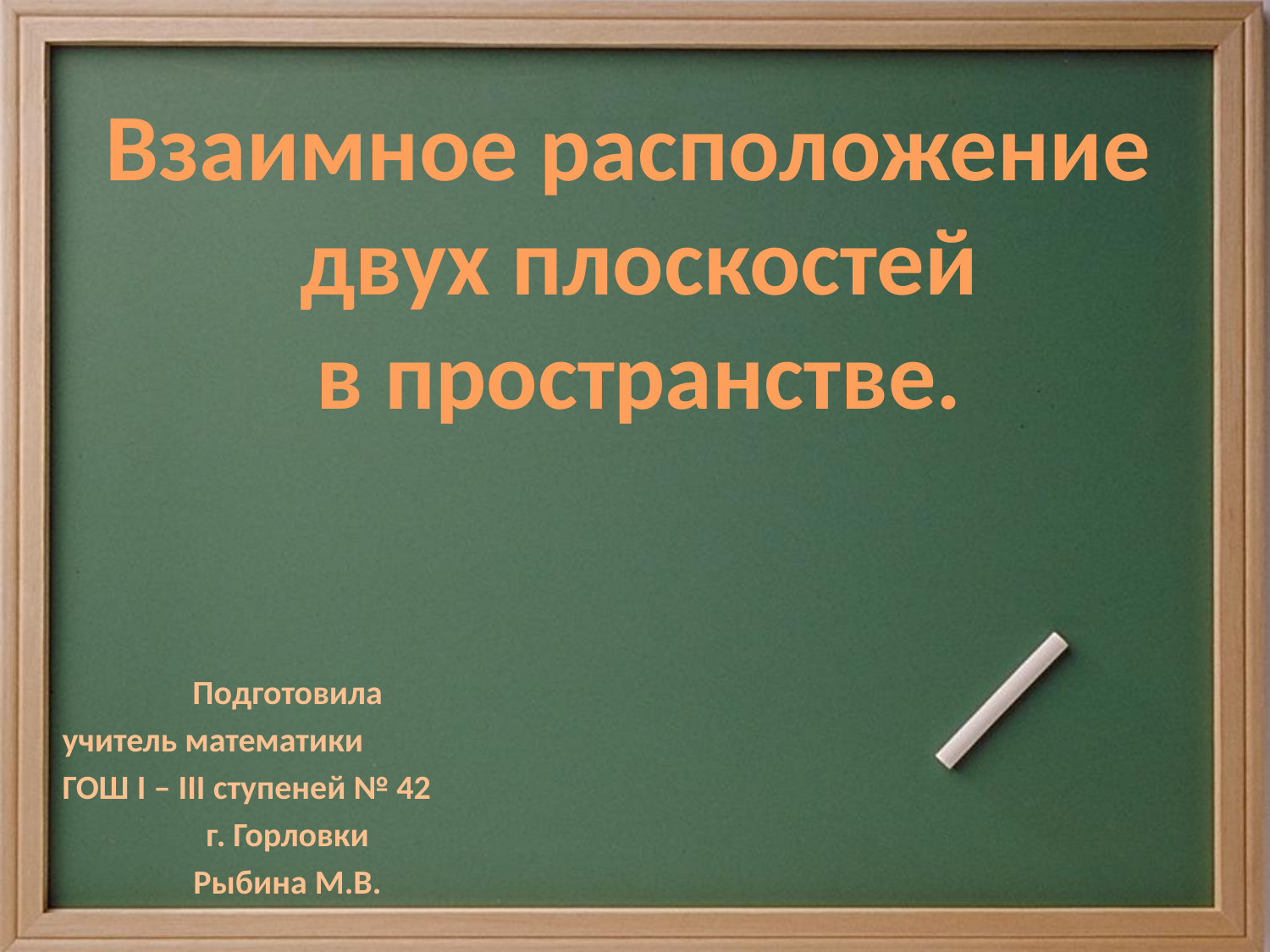

Взаимное расположение
 двух плоскостей
в пространстве.
Подготовила
учитель математики
ГОШ І – ІІІ ступеней № 42
г. Горловки
Рыбина М.В.